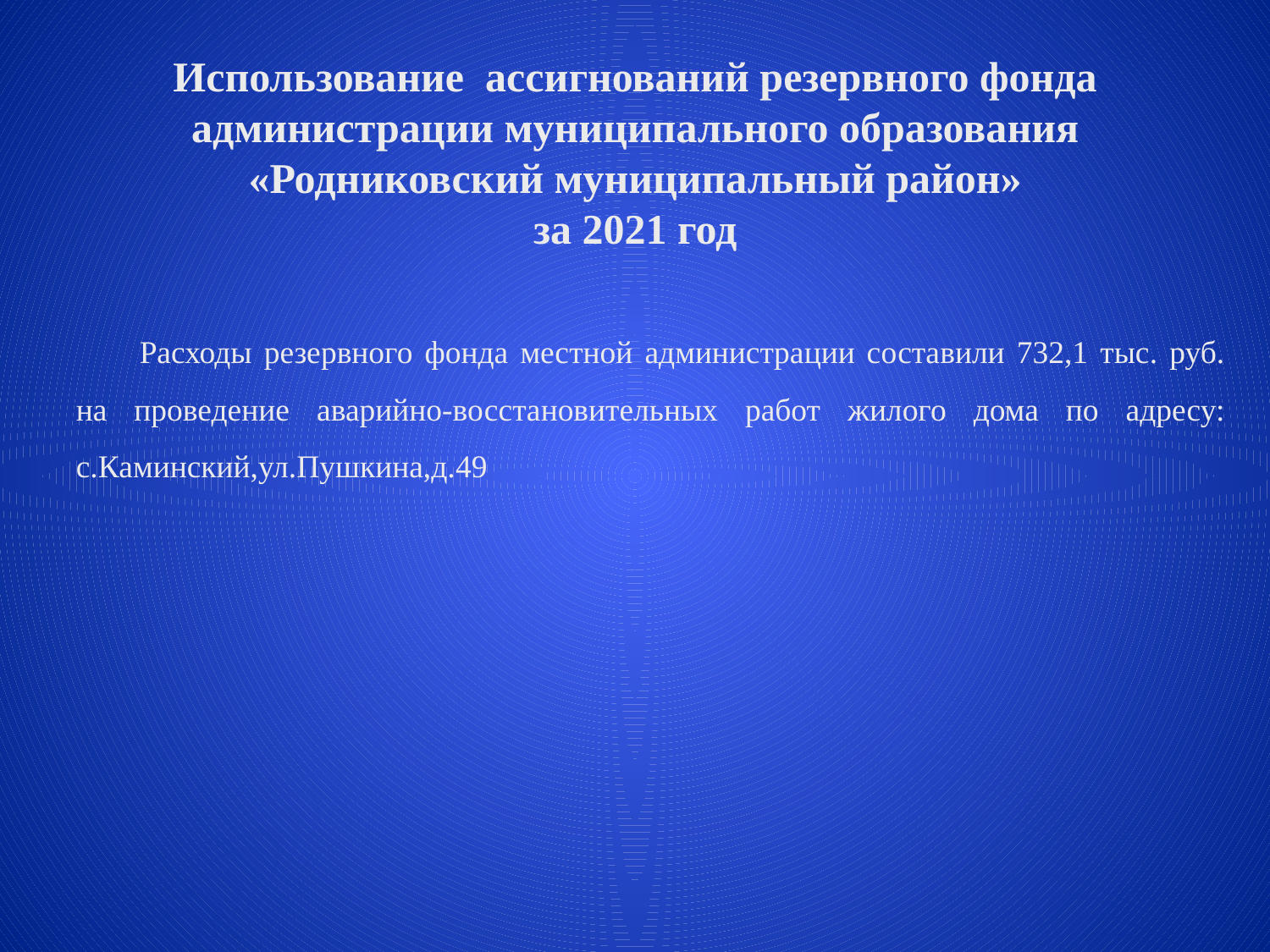

Использование  ассигнований резервного фонда администрации муниципального образования «Родниковский муниципальный район»
за 2021 год
Расходы резервного фонда местной администрации составили 732,1 тыс. руб. на проведение аварийно-восстановительных работ жилого дома по адресу: с.Каминский,ул.Пушкина,д.49